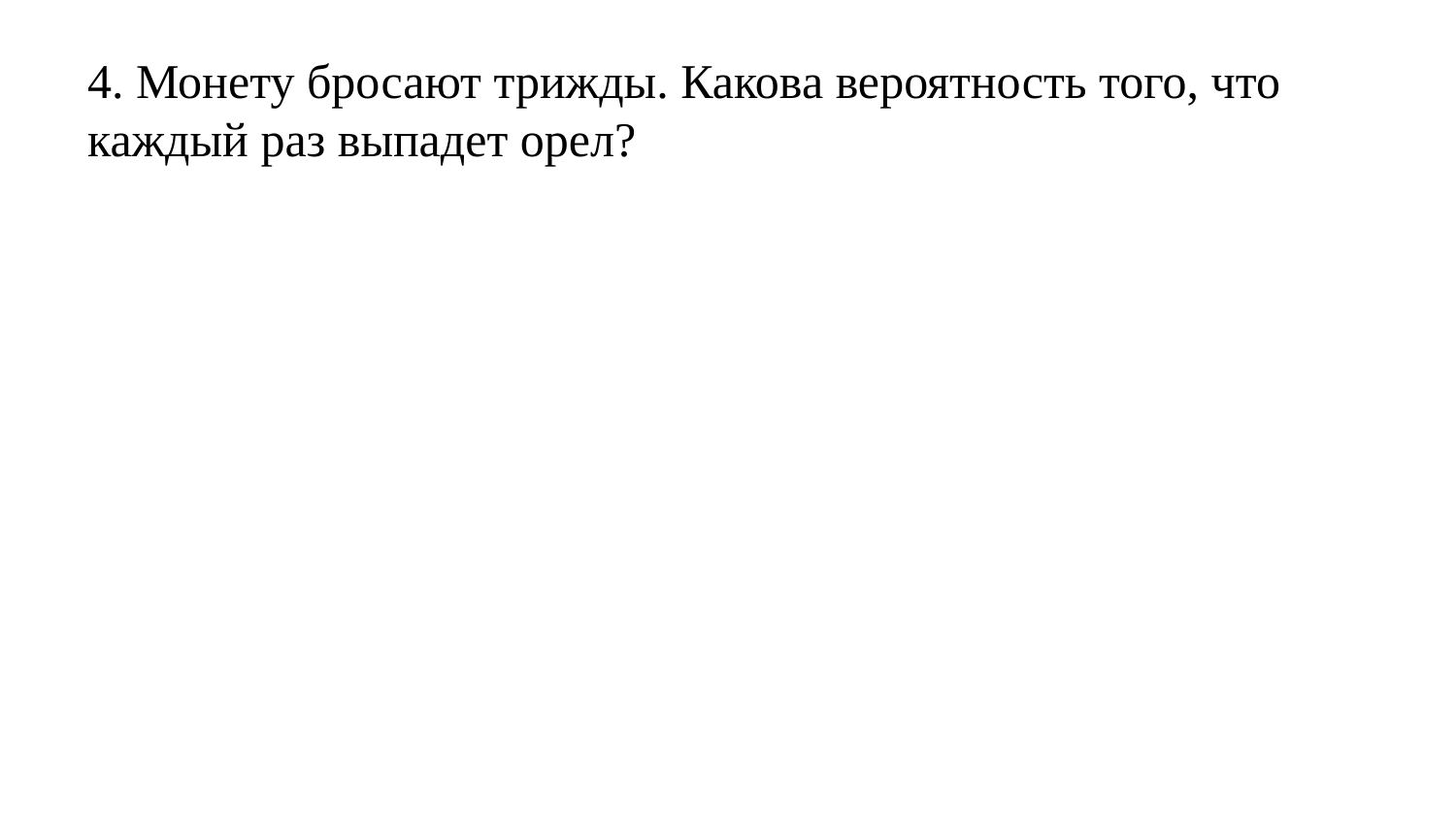

4. Монету бросают трижды. Какова вероятность того, что каждый раз выпадет орел?